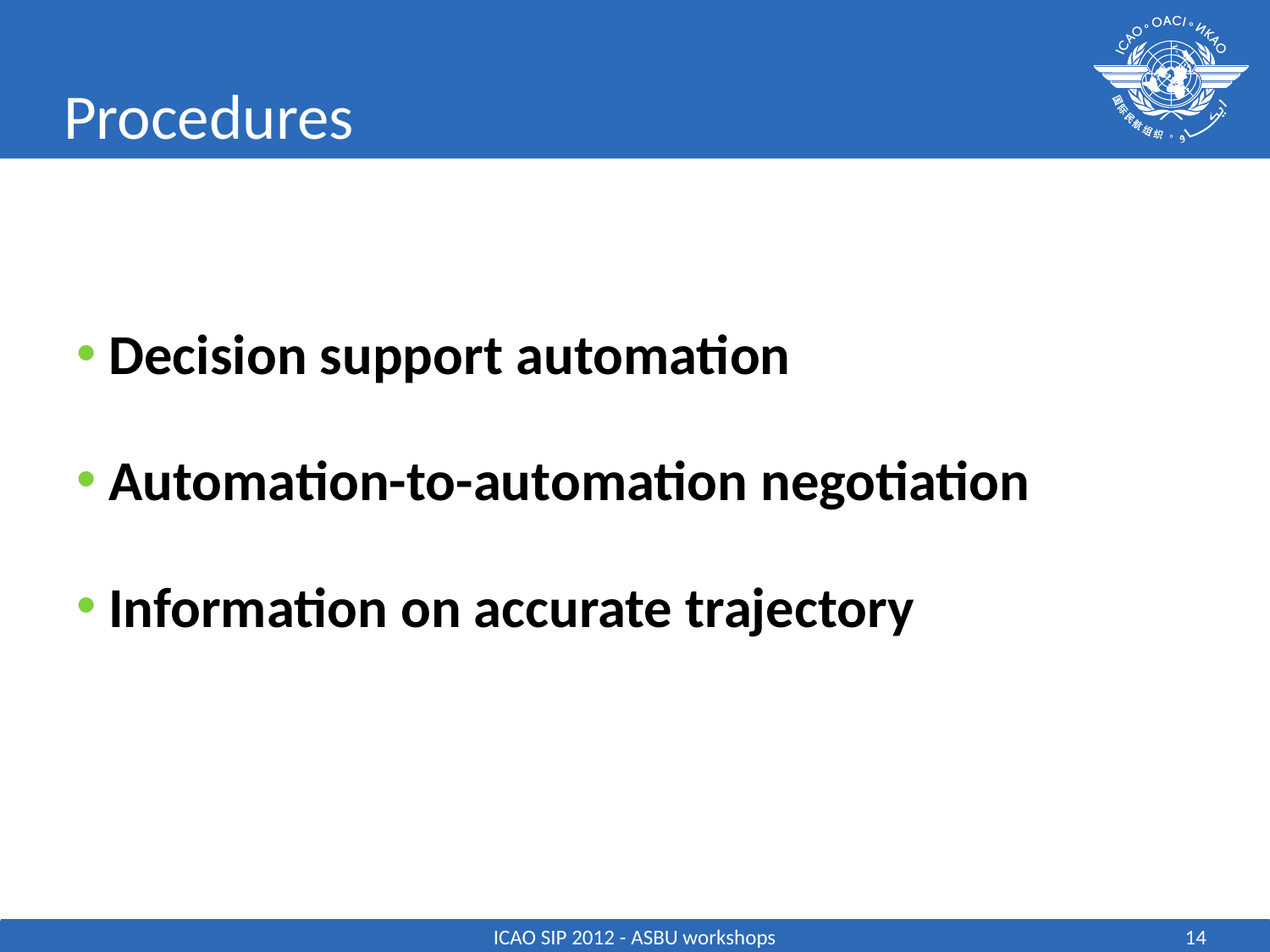

# Procedures
 Decision support automation
 Automation-to-automation negotiation
 Information on accurate trajectory

ICAO SIP 2012 - ASBU workshops
14